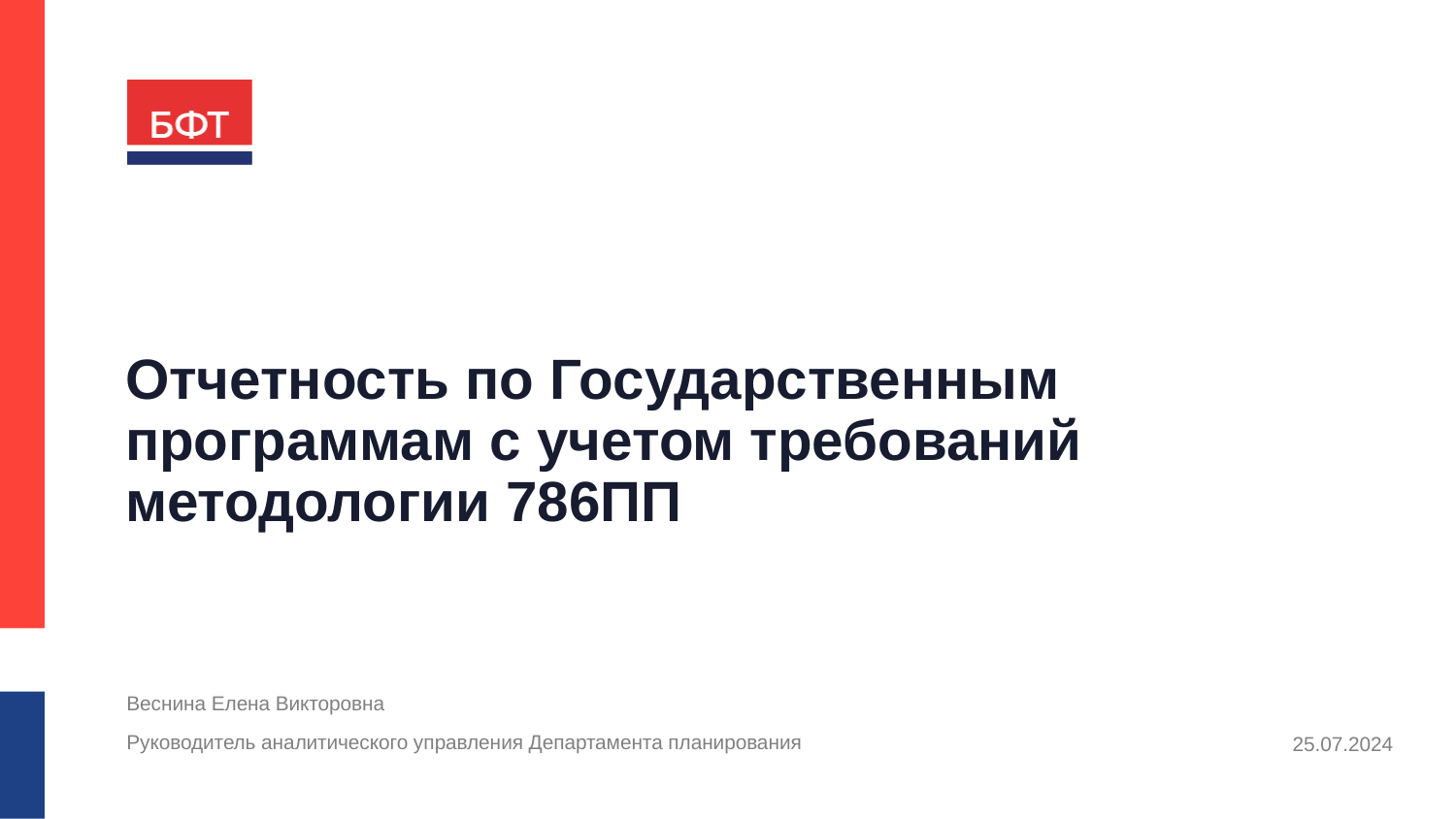

# Отчетность по Государственным программам с учетом требований методологии 786ПП
Веснина Елена Викторовна
Руководитель аналитического управления Департамента планирования